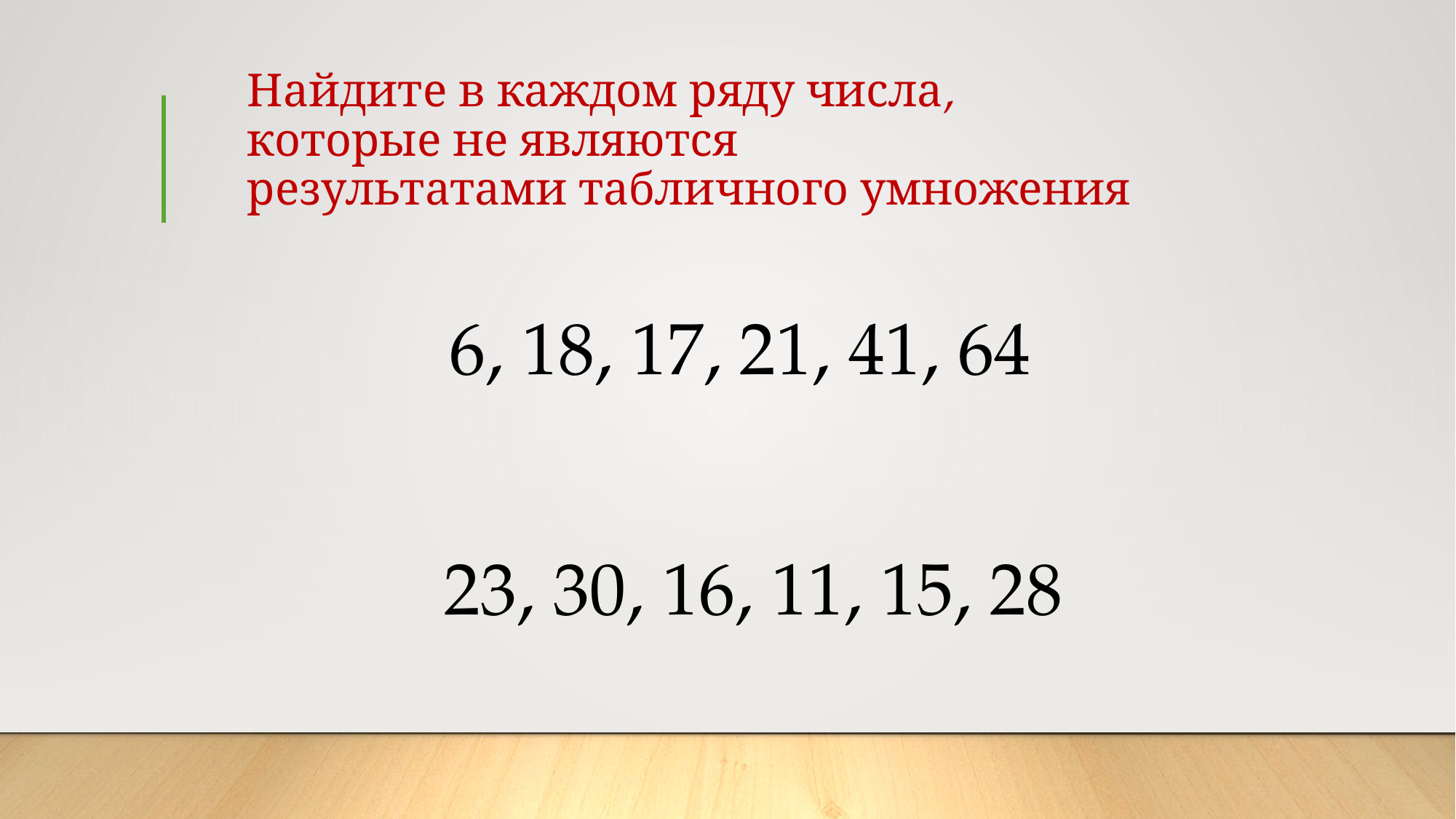

# Найдите в каждом ряду числа, которые не являются результатами табличного умножения

   6, 18, 17, 21, 41, 64

    23, 30, 16, 11, 15, 28